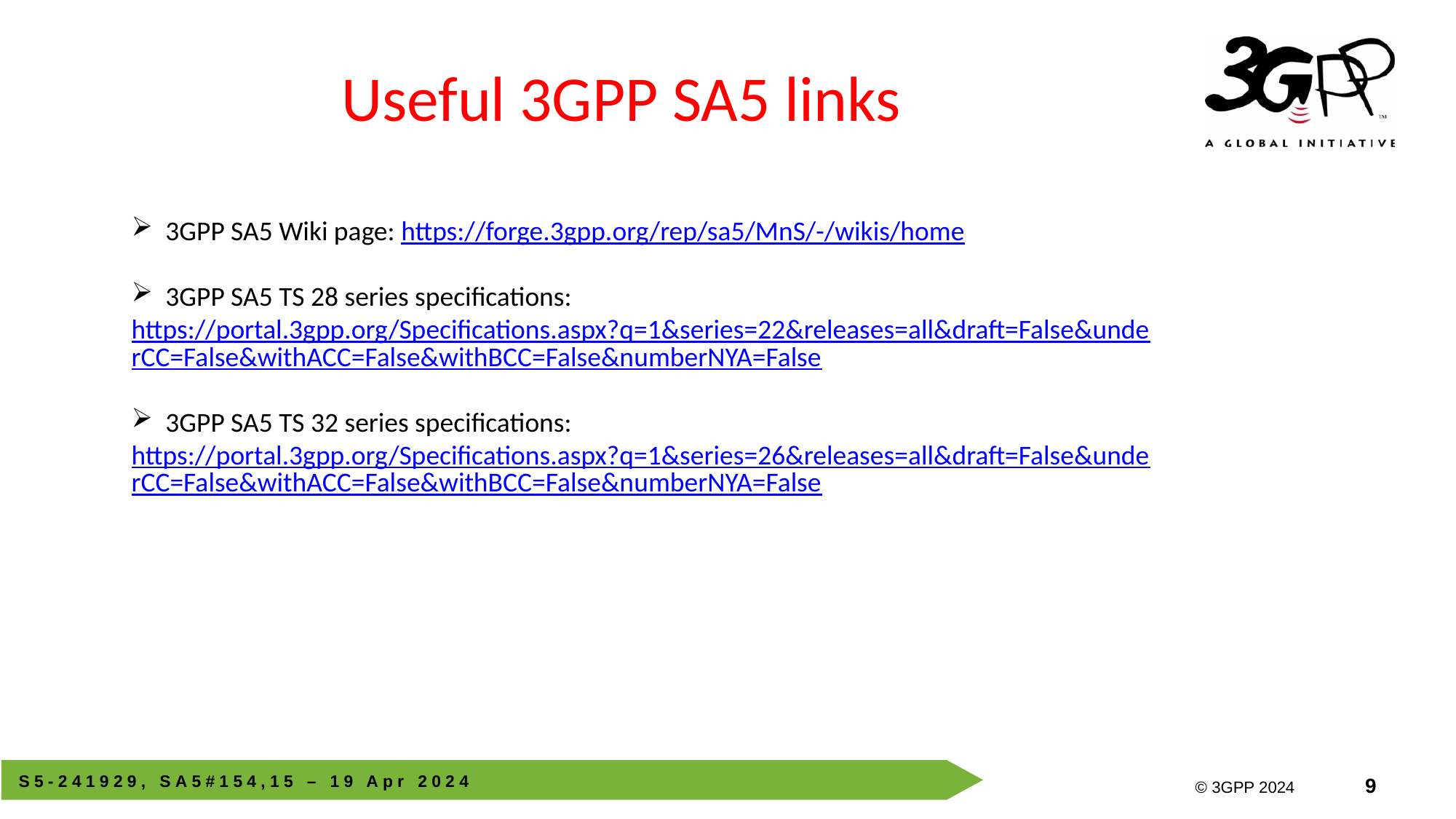

# Useful 3GPP SA5 links
3GPP SA5 Wiki page: https://forge.3gpp.org/rep/sa5/MnS/-/wikis/home

3GPP SA5 TS 28 series specifications:
https://portal.3gpp.org/Specifications.aspx?q=1&series=22&releases=all&draft=False&underCC=False&withACC=False&withBCC=False&numberNYA=False

3GPP SA5 TS 32 series specifications:
https://portal.3gpp.org/Specifications.aspx?q=1&series=26&releases=all&draft=False&underCC=False&withACC=False&withBCC=False&numberNYA=False